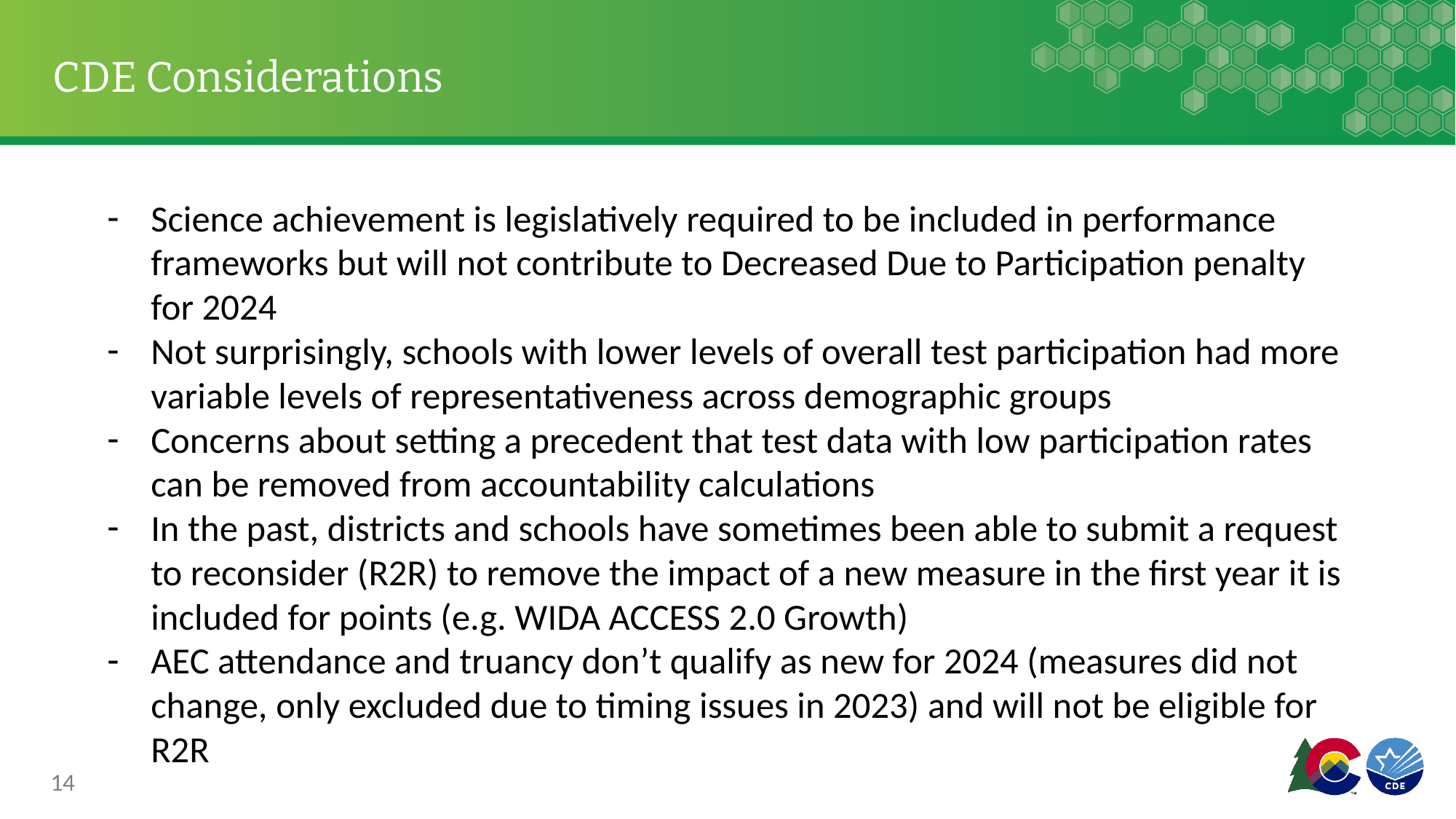

# CDE Considerations
Science achievement is legislatively required to be included in performance frameworks but will not contribute to Decreased Due to Participation penalty for 2024
Not surprisingly, schools with lower levels of overall test participation had more variable levels of representativeness across demographic groups
Concerns about setting a precedent that test data with low participation rates can be removed from accountability calculations
In the past, districts and schools have sometimes been able to submit a request to reconsider (R2R) to remove the impact of a new measure in the first year it is included for points (e.g. WIDA ACCESS 2.0 Growth)
AEC attendance and truancy don’t qualify as new for 2024 (measures did not change, only excluded due to timing issues in 2023) and will not be eligible for R2R
14